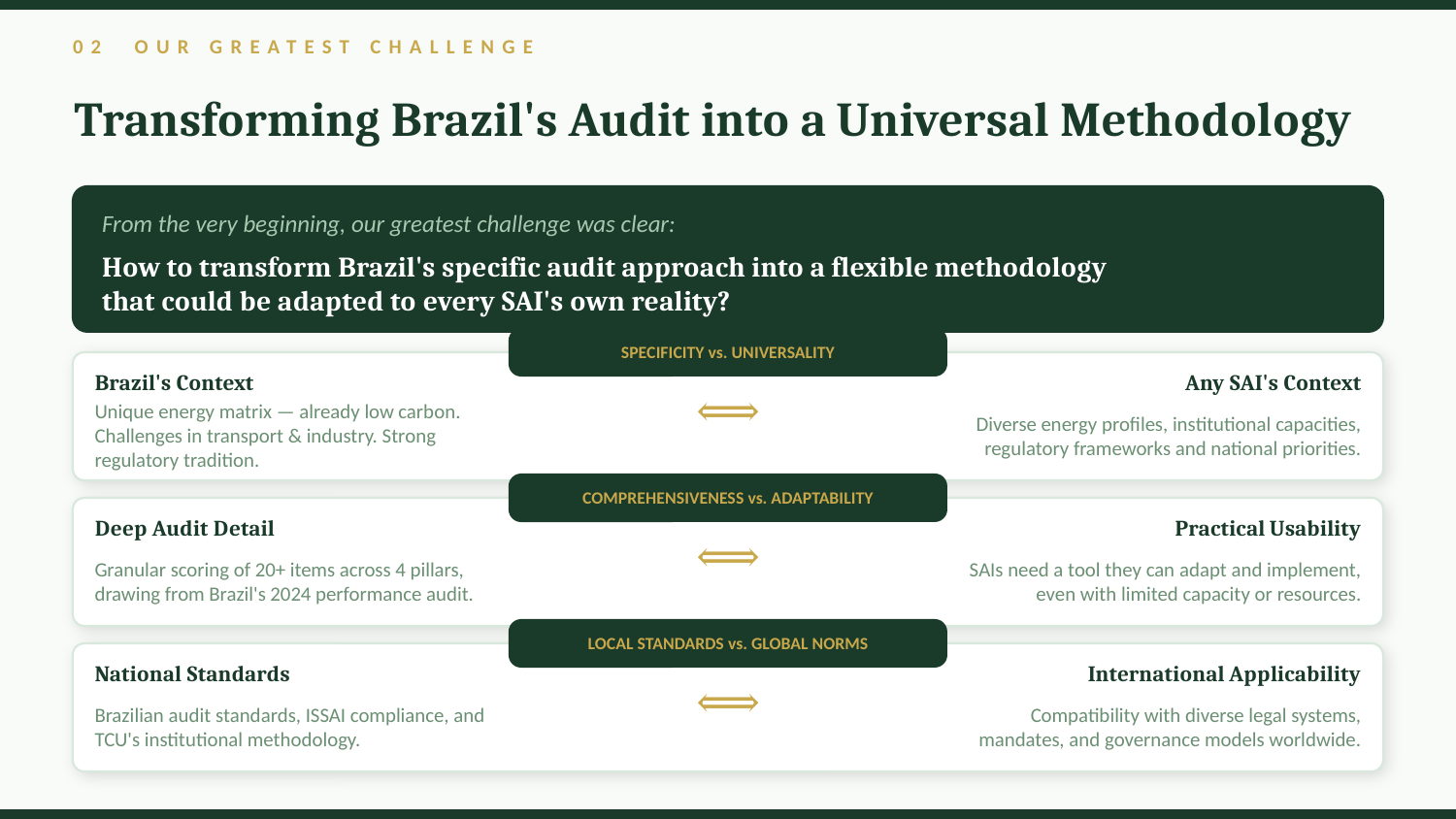

02  OUR GREATEST CHALLENGE
Transforming Brazil's Audit into a Universal Methodology

From the very beginning, our greatest challenge was clear:
How to transform Brazil's specific audit approach into a flexible methodology
that could be adapted to every SAI's own reality?

SPECIFICITY vs. UNIVERSALITY

Brazil's Context
Any SAI's Context
⟺
Unique energy matrix — already low carbon. Challenges in transport & industry. Strong regulatory tradition.
Diverse energy profiles, institutional capacities, regulatory frameworks and national priorities.

COMPREHENSIVENESS vs. ADAPTABILITY

Deep Audit Detail
Practical Usability
⟺
Granular scoring of 20+ items across 4 pillars, drawing from Brazil's 2024 performance audit.
SAIs need a tool they can adapt and implement, even with limited capacity or resources.

LOCAL STANDARDS vs. GLOBAL NORMS

National Standards
International Applicability
⟺
Brazilian audit standards, ISSAI compliance, and TCU's institutional methodology.
Compatibility with diverse legal systems, mandates, and governance models worldwide.